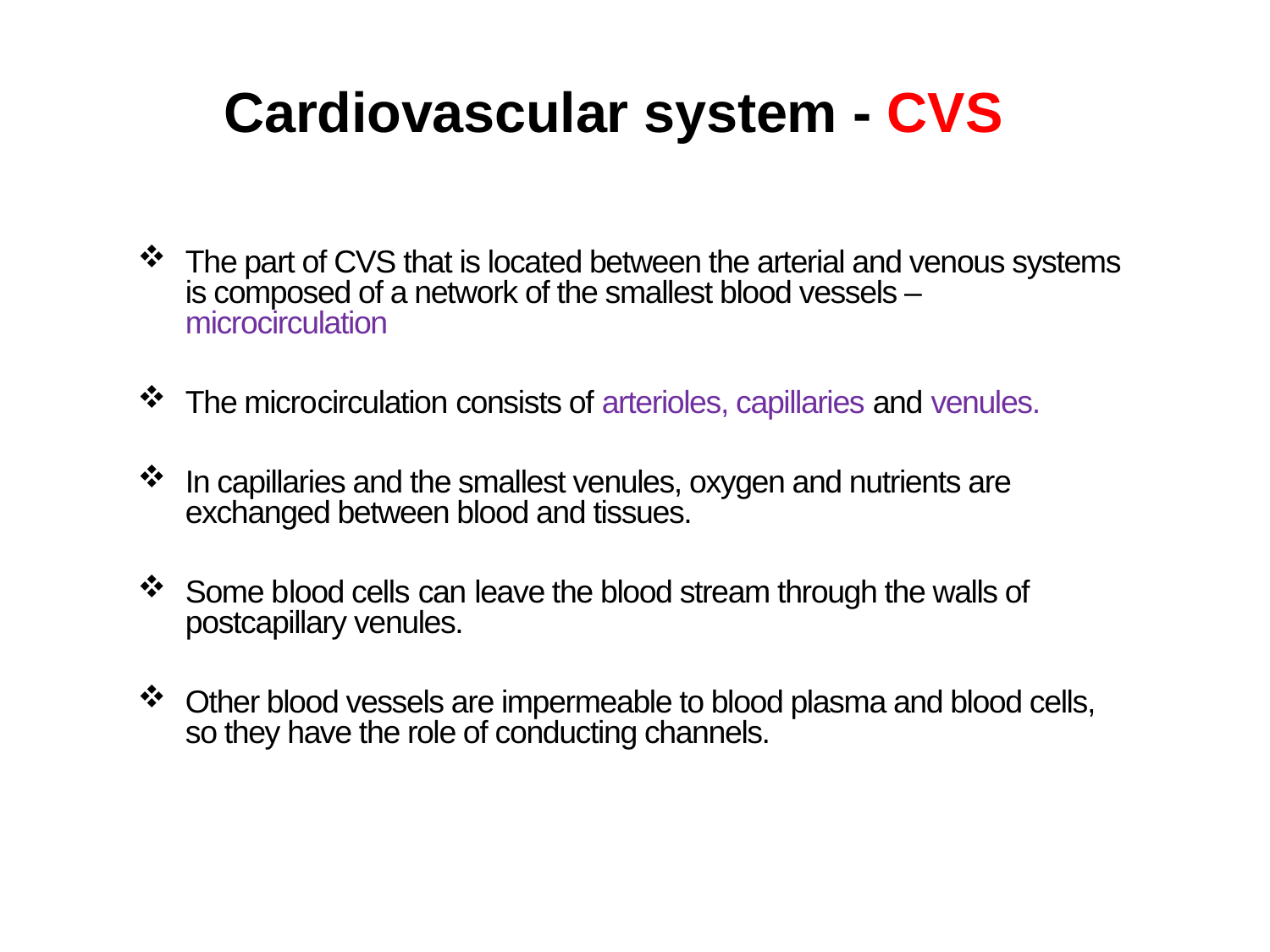

# Cardiovascular system - CVS
The part of CVS that is located between the arterial and venous systems is composed of a network of the smallest blood vessels – microcirculation

The microcirculation consists of arterioles, capillaries and venules.

In capillaries and the smallest venules, oxygen and nutrients are exchanged between blood and tissues.

Some blood cells can leave the blood stream through the walls of postcapillary venules.

Other blood vessels are impermeable to blood plasma and blood cells, so they have the role of conducting channels.